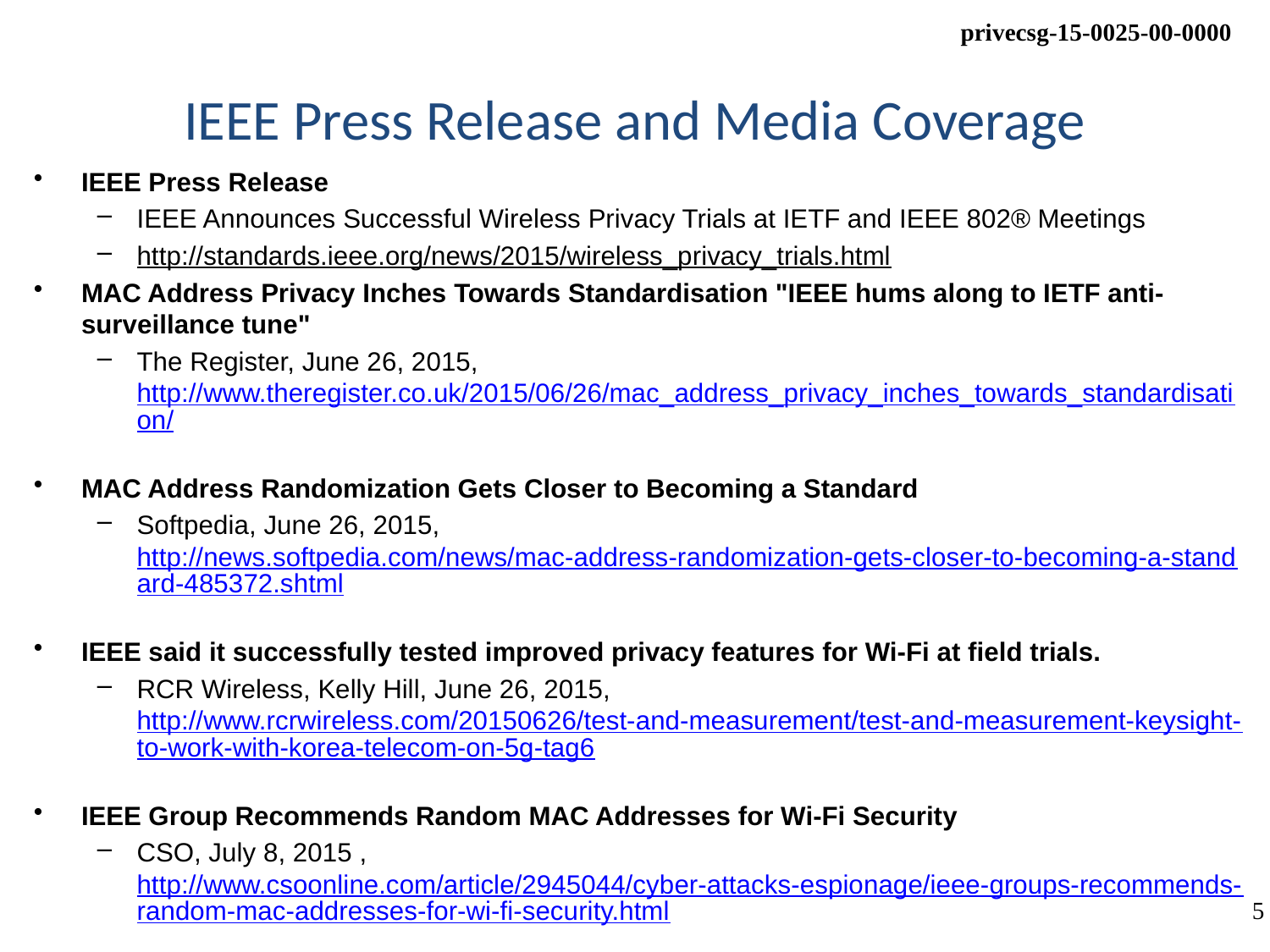

# IEEE Press Release and Media Coverage
IEEE Press Release
IEEE Announces Successful Wireless Privacy Trials at IETF and IEEE 802® Meetings
http://standards.ieee.org/news/2015/wireless_privacy_trials.html
MAC Address Privacy Inches Towards Standardisation "IEEE hums along to IETF anti-surveillance tune"
The Register, June 26, 2015, http://www.theregister.co.uk/2015/06/26/mac_address_privacy_inches_towards_standardisation/
MAC Address Randomization Gets Closer to Becoming a Standard
Softpedia, June 26, 2015, http://news.softpedia.com/news/mac-address-randomization-gets-closer-to-becoming-a-standard-485372.shtml
IEEE said it successfully tested improved privacy features for Wi-Fi at field trials.
RCR Wireless, Kelly Hill, June 26, 2015, http://www.rcrwireless.com/20150626/test-and-measurement/test-and-measurement-keysight-to-work-with-korea-telecom-on-5g-tag6
IEEE Group Recommends Random MAC Addresses for Wi-Fi Security
CSO, July 8, 2015 , http://www.csoonline.com/article/2945044/cyber-attacks-espionage/ieee-groups-recommends-random-mac-addresses-for-wi-fi-security.html
IEEE Study Group Recommends Improvements in Wi-Fi Security
FierceWireless, July 9, 2015, http://www.fiercewireless.com/tech/story/ieee-study-group-recommends-improvements-wi-fi-security/2015-07-09